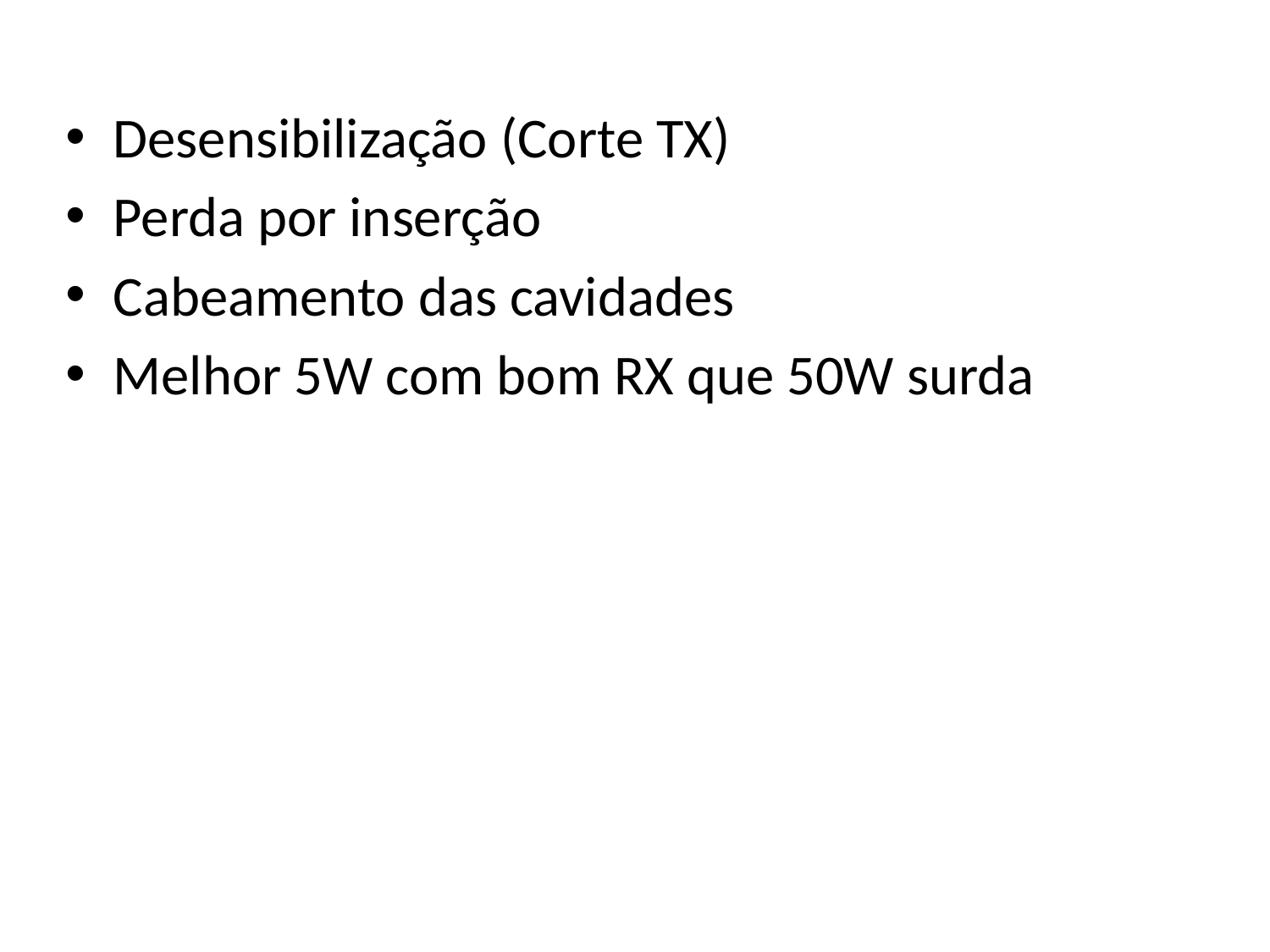

Desensibilização (Corte TX)
Perda por inserção
Cabeamento das cavidades
Melhor 5W com bom RX que 50W surda